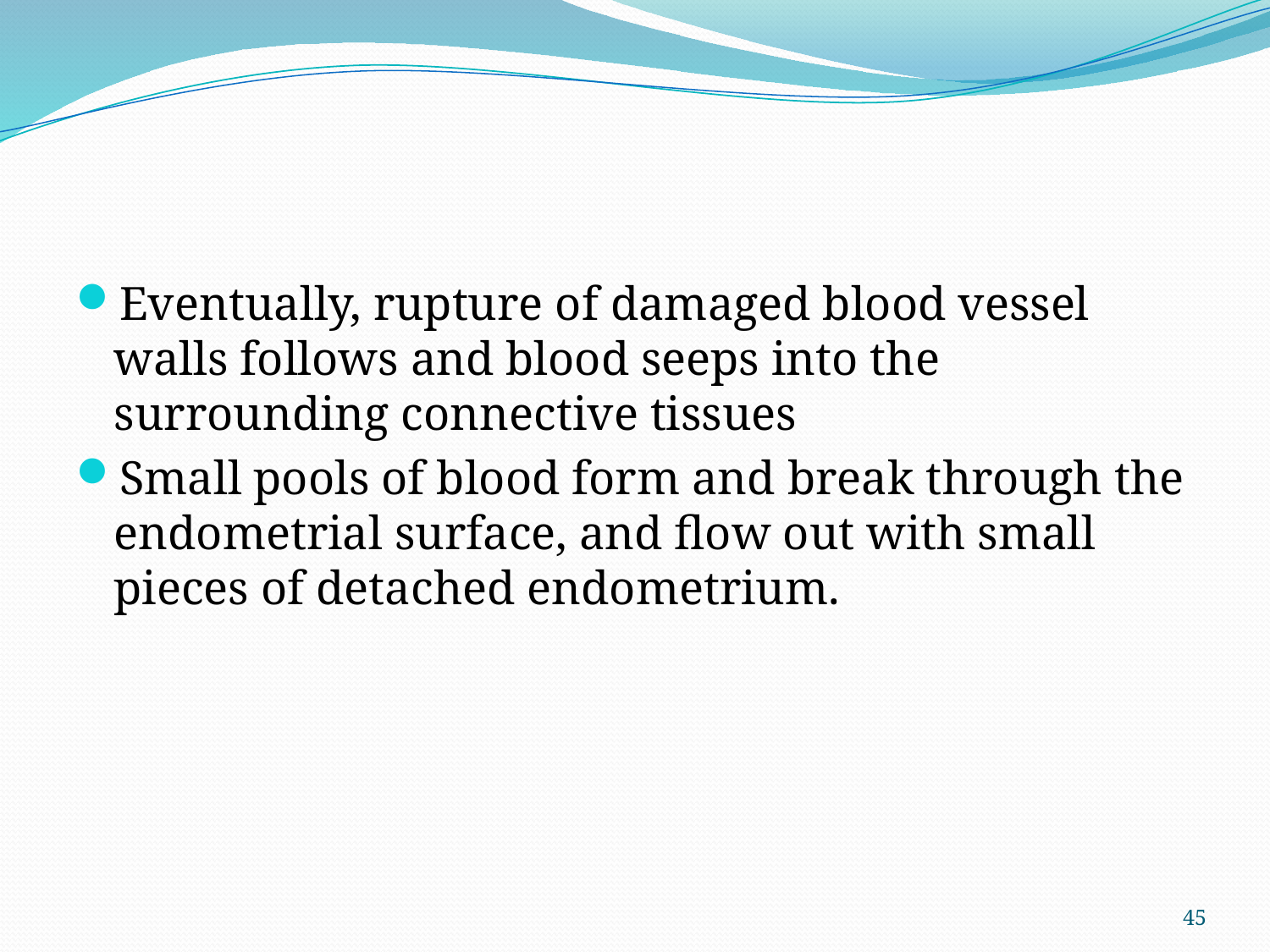

#
Eventually, rupture of damaged blood vessel walls follows and blood seeps into the surrounding connective tissues
Small pools of blood form and break through the endometrial surface, and flow out with small pieces of detached endometrium.
45